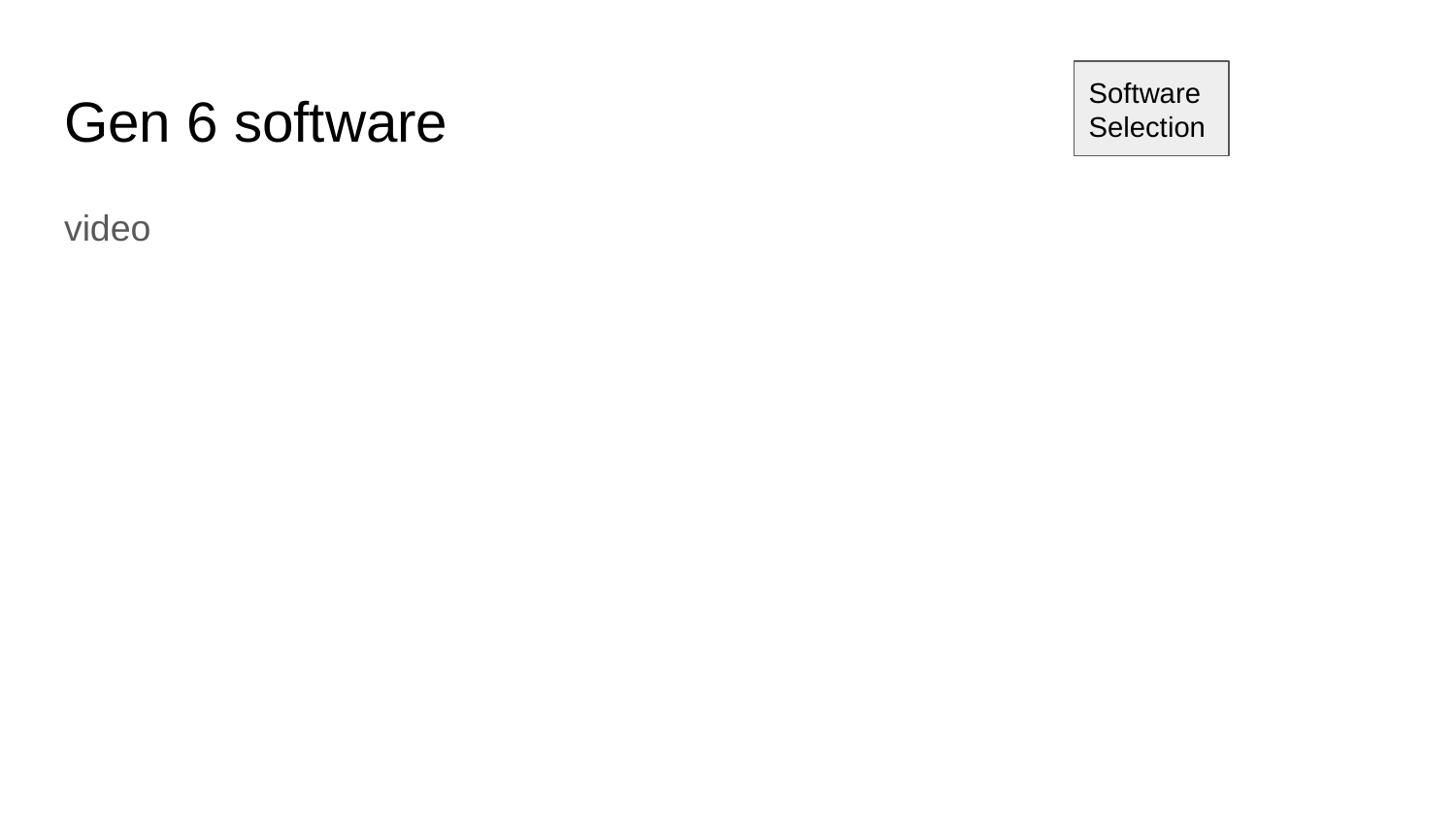

Software Selection
# Gen 6 software

video